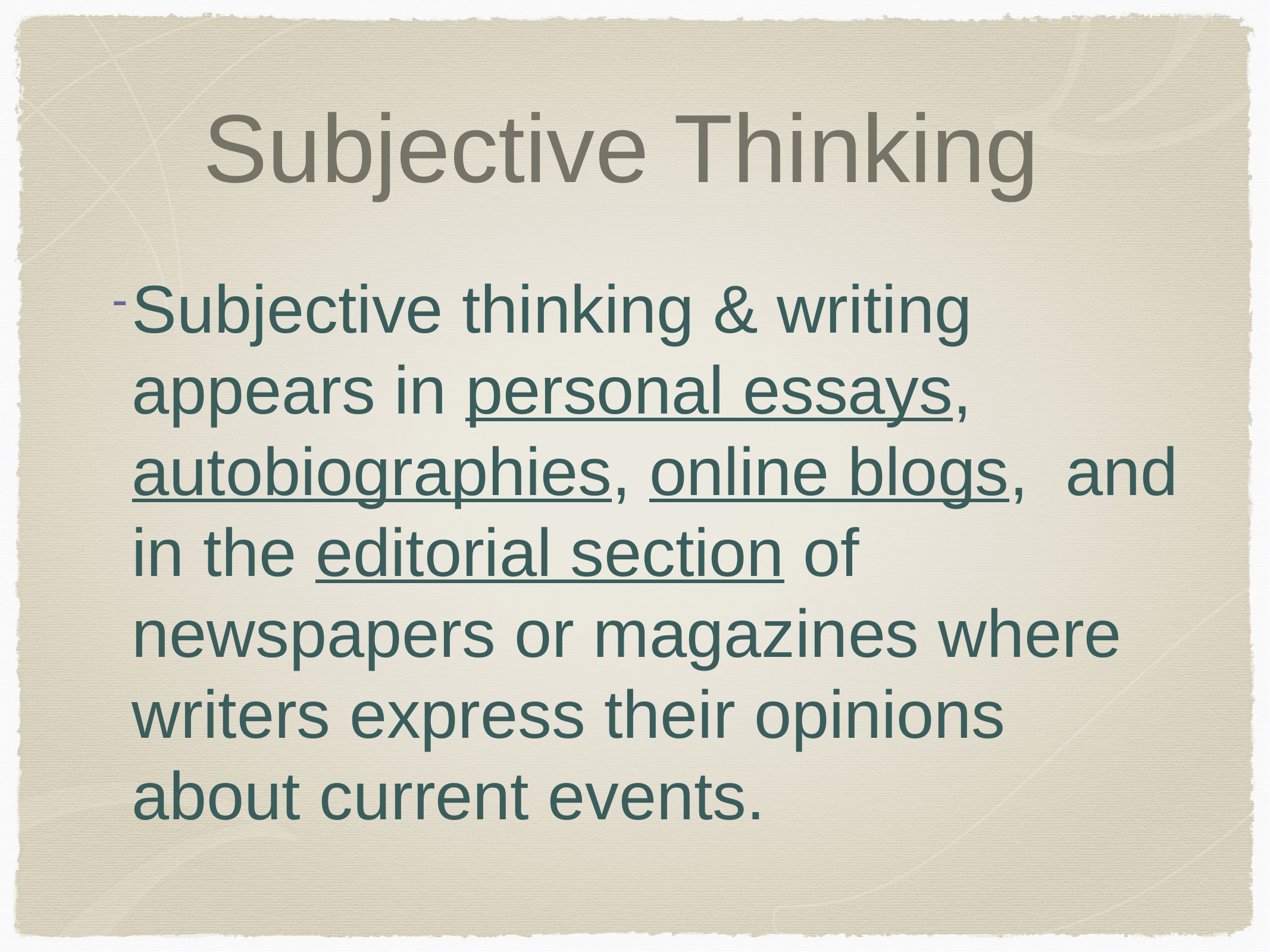

# Subjective Thinking
Subjective thinking & writing appears in personal essays, autobiographies, online blogs,  and in the editorial section of newspapers or magazines where writers express their opinions about current events.